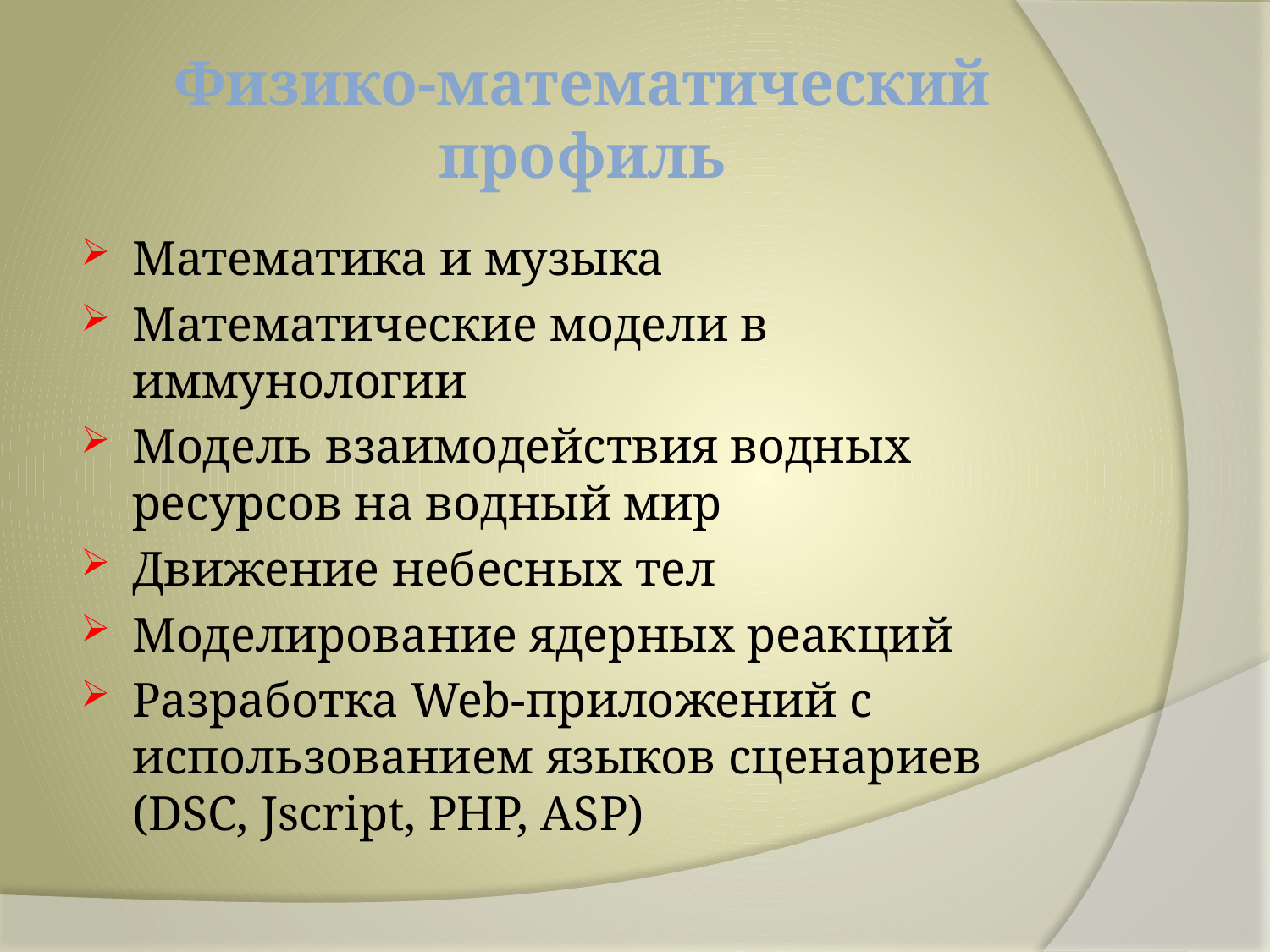

# Физико-математический профиль
Математика и музыка
Математические модели в иммунологии
Модель взаимодействия водных ресурсов на водный мир
Движение небесных тел
Моделирование ядерных реакций
Разработка Web-приложений с использованием языков сценариев (DSC, Jscript, PHP, ASP)